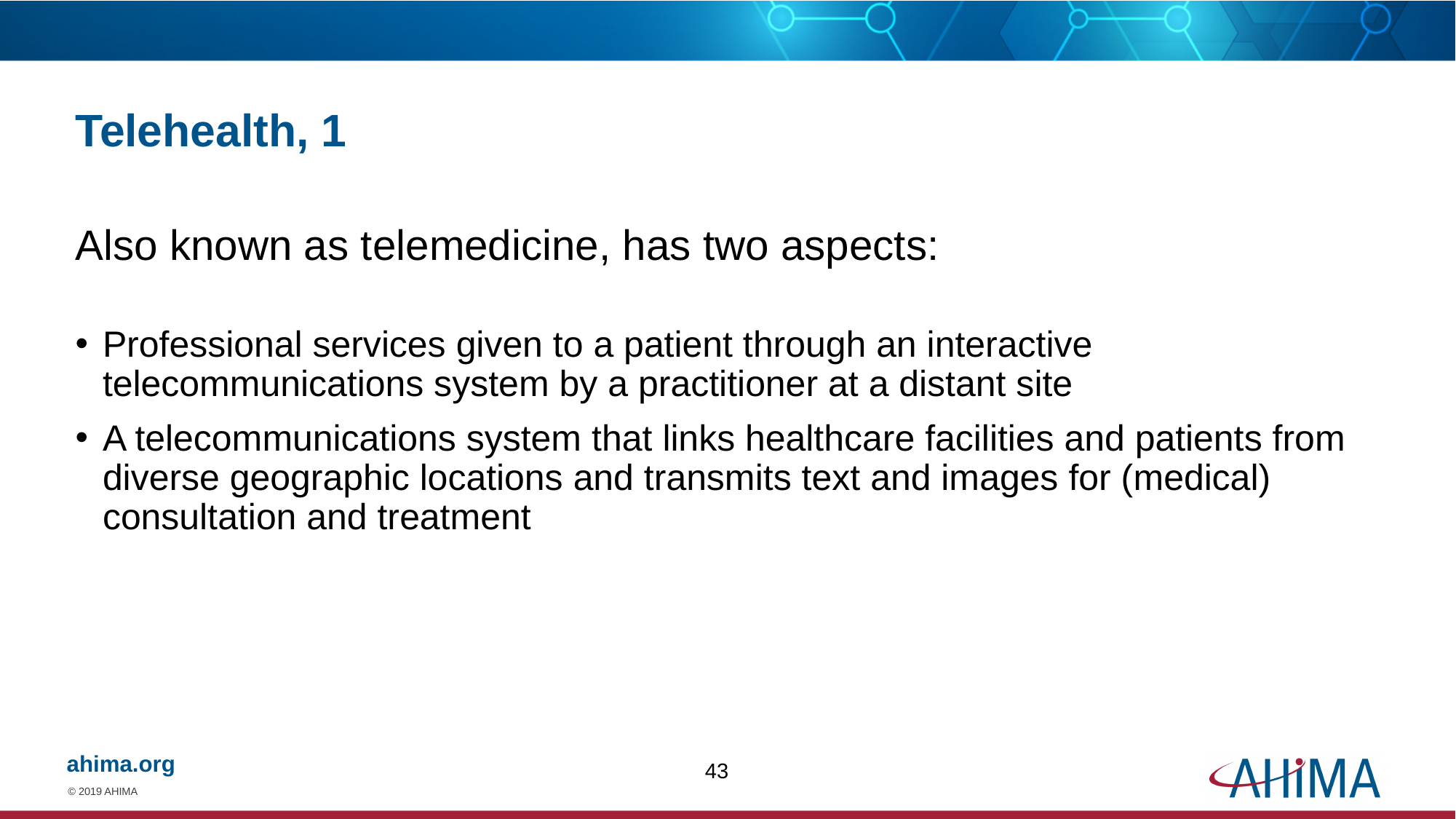

# Telehealth, 1
Also known as telemedicine, has two aspects:

Professional services given to a patient through an interactive telecommunications system by a practitioner at a distant site
A telecommunications system that links healthcare facilities and patients from diverse geographic locations and transmits text and images for (medical) consultation and treatment